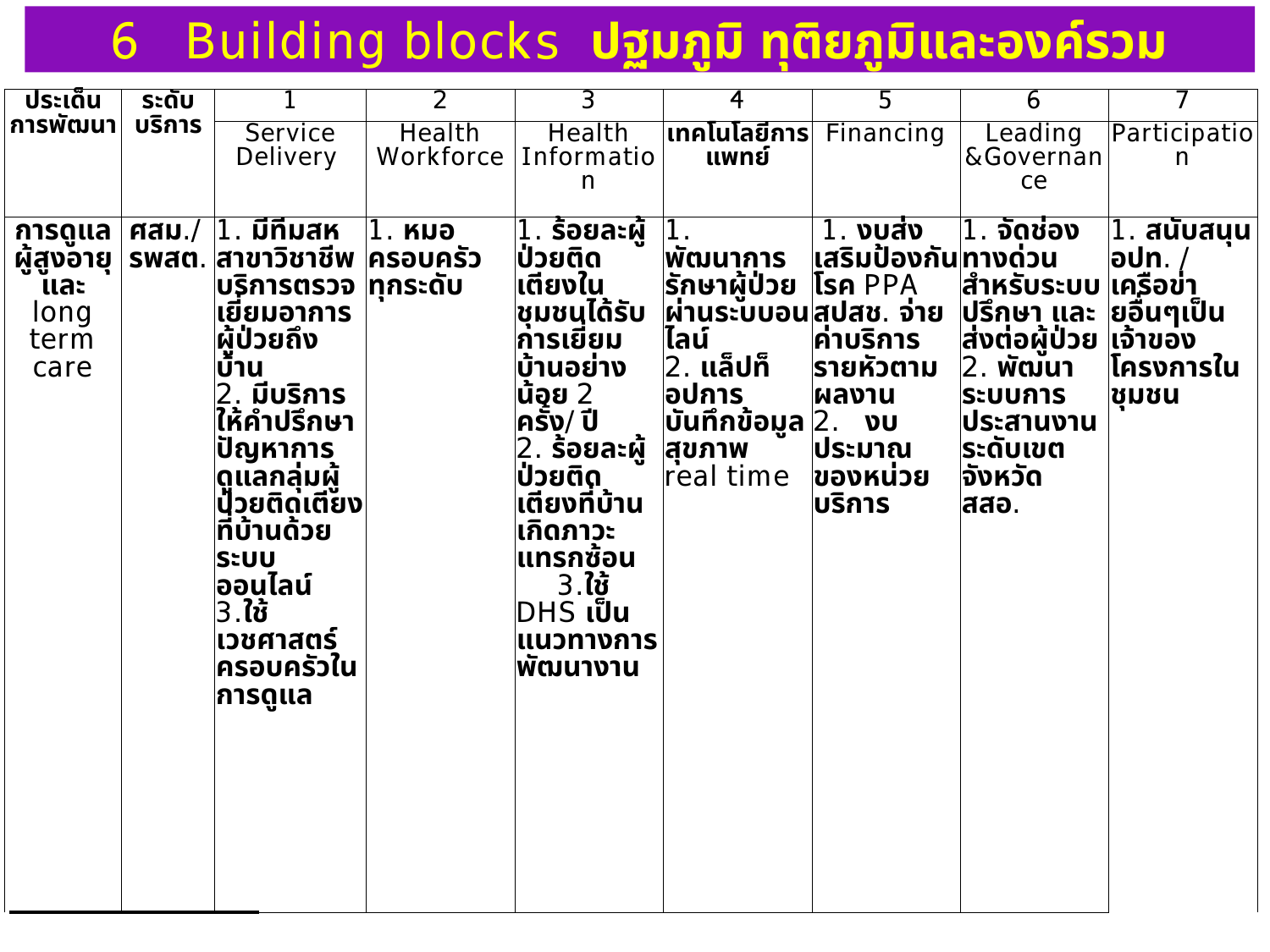

# 6   Building blocks  ปฐมภูมิ ทุติยภูมิและองค์รวม
| ประเด็นการพัฒนา | ระดับบริการ | 1 | 2 | 3 | 4 | 5 | 6 | 7 |
| --- | --- | --- | --- | --- | --- | --- | --- | --- |
|  |  | Service Delivery | Health Workforce | Health Information | เทคโนโลยีการแพทย์ | Financing | Leading &Governance | Participation |
| การดูแลผู้สูงอายุและ long term care | ศสม./รพสต. | 1. มีทีมสหสาขาวิชาชีพบริการตรวจเยี่ยมอาการผู้ป่วยถึงบ้าน 2. มีบริการให้คำปรึกษาปัญหาการดูแลกลุ่มผู้ป่วยติดเตียงที่บ้านด้วยระบบออนไลน์ 3.ใช้เวชศาสตร์ครอบครัวในการดูแล | 1. หมอครอบครัวทุกระดับ | 1. ร้อยละผู้ป่วยติดเตียงในชุมชนได้รับการเยี่ยมบ้านอย่างน้อย 2 ครั้ง/ปี 2. ร้อยละผู้ป่วยติดเตียงที่บ้านเกิดภาวะแทรกซ้อน 3.ใช้ DHS เป็นแนวทางการพัฒนางาน | 1. พัฒนาการรักษาผู้ป่วยผ่านระบบอนไลน์ 2. แล็ปท็อปการบันทึกข้อมูลสุขภาพ real time | 1. งบส่งเสริมป้องกันโรค PPA สปสช. จ่ายค่าบริการรายหัวตามผลงาน 2. งบประมาณของหน่วยบริการ | 1. จัดช่องทางด่วนสำหรับระบบปรึกษา และส่งต่อผู้ป่วย 2. พัฒนาระบบการประสานงานระดับเขต จังหวัด สสอ. | 1. สนับสนุน อปท. / เครือข่ายอื่นๆเป็นเจ้าของโครงการในชุมชน |